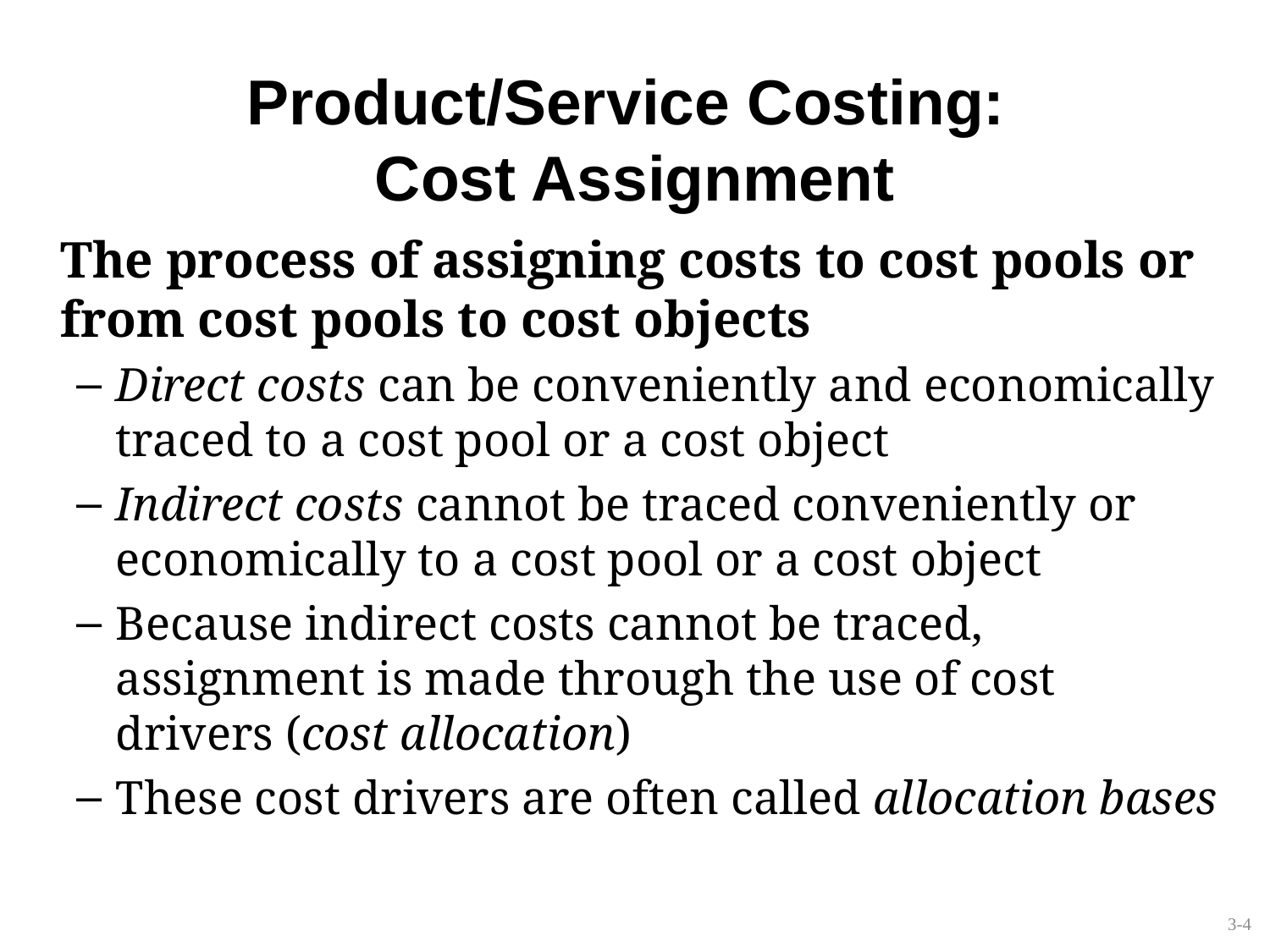

Product/Service Costing:
Cost Assignment
	The process of assigning costs to cost pools or from cost pools to cost objects
Direct costs can be conveniently and economically traced to a cost pool or a cost object
Indirect costs cannot be traced conveniently or economically to a cost pool or a cost object
Because indirect costs cannot be traced, assignment is made through the use of cost drivers (cost allocation)
These cost drivers are often called allocation bases
3-4